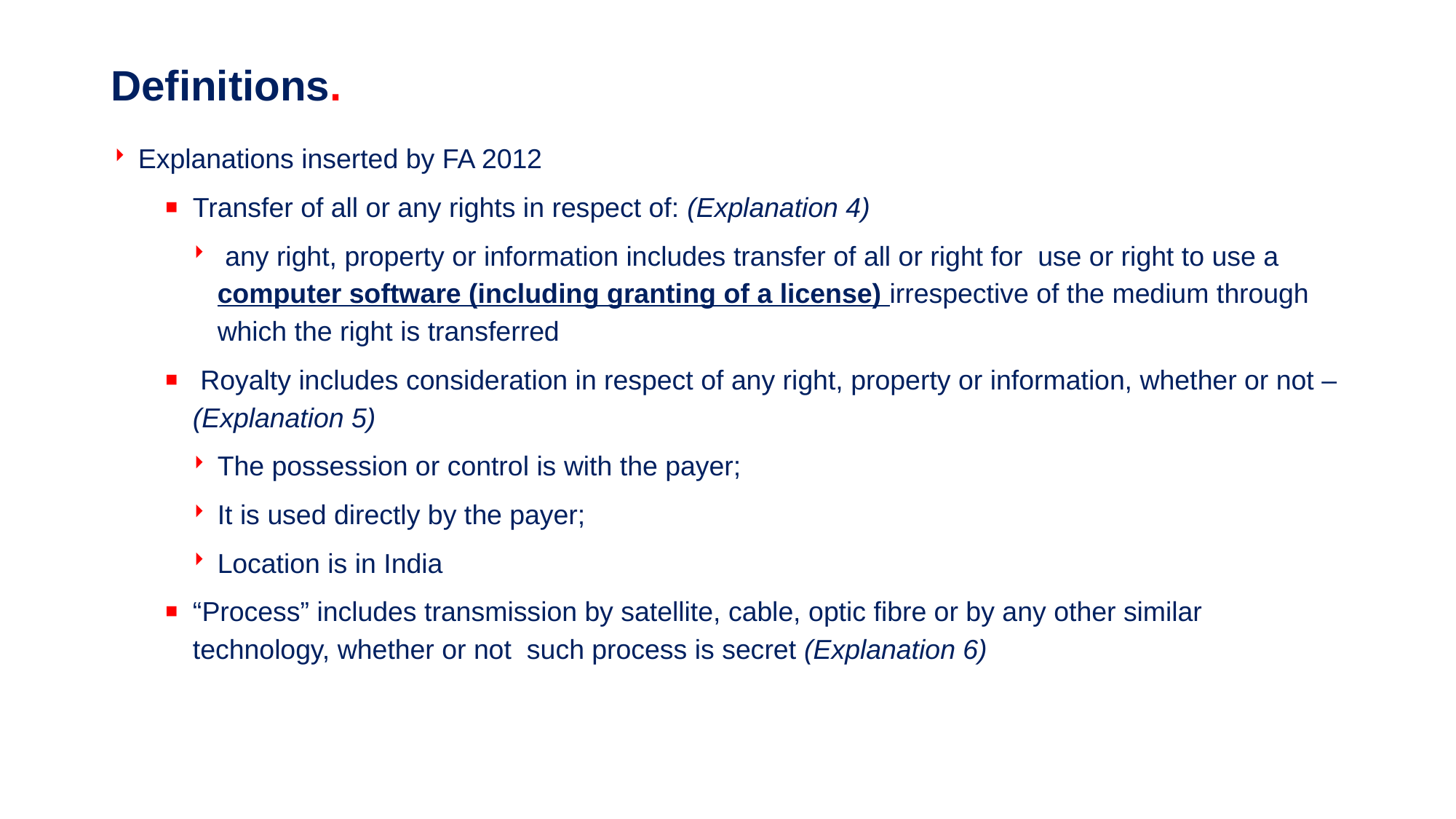

# Definitions.
Explanations inserted by FA 2012
Transfer of all or any rights in respect of: (Explanation 4)
 any right, property or information includes transfer of all or right for  use or right to use a computer software (including granting of a license) irrespective of the medium through  which the right is transferred
 Royalty includes consideration in respect of any right, property or information, whether or not – (Explanation 5)
The possession or control is with the payer;
It is used directly by the payer;
Location is in India
“Process” includes transmission by satellite, cable, optic fibre or by any other similar technology, whether or not  such process is secret (Explanation 6)

24